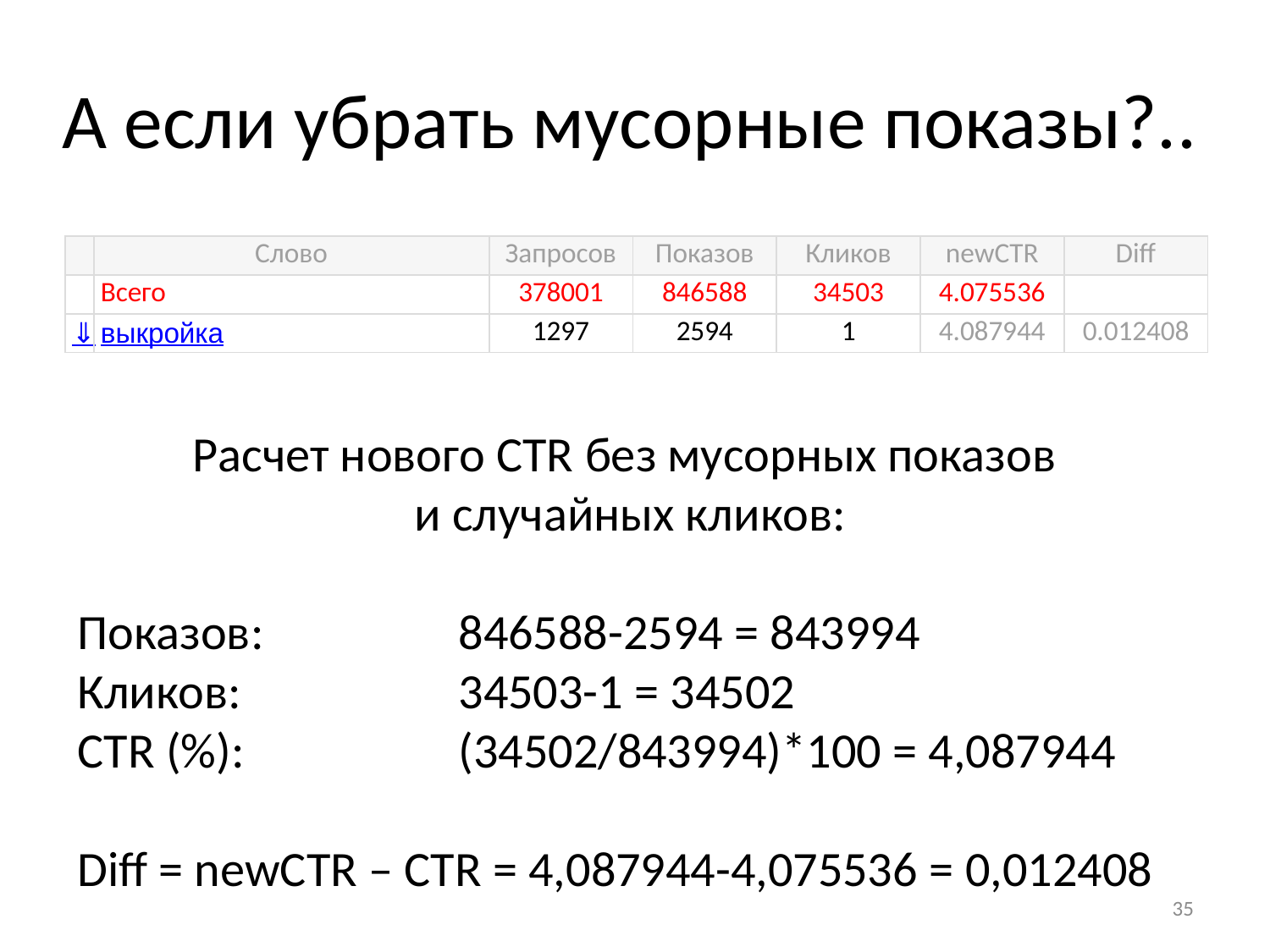

# А если убрать мусорные показы?..
|  | Слово | Запросов | Показов | Кликов | newCTR | Diff |
| --- | --- | --- | --- | --- | --- | --- |
|  | Всего | 378001 | 846588 | 34503 | 4.075536 |  |
| ⇓ | выкройка | 1297 | 2594 | 1 | 4.087944 | 0.012408 |
Расчет нового CTR без мусорных показов
и случайных кликов:

Показов: 		846588-2594 = 843994
Кликов:		34503-1 = 34502
CTR (%):		(34502/843994)*100 = 4,087944

Diff = newCTR – CTR = 4,087944-4,075536 = 0,012408
35